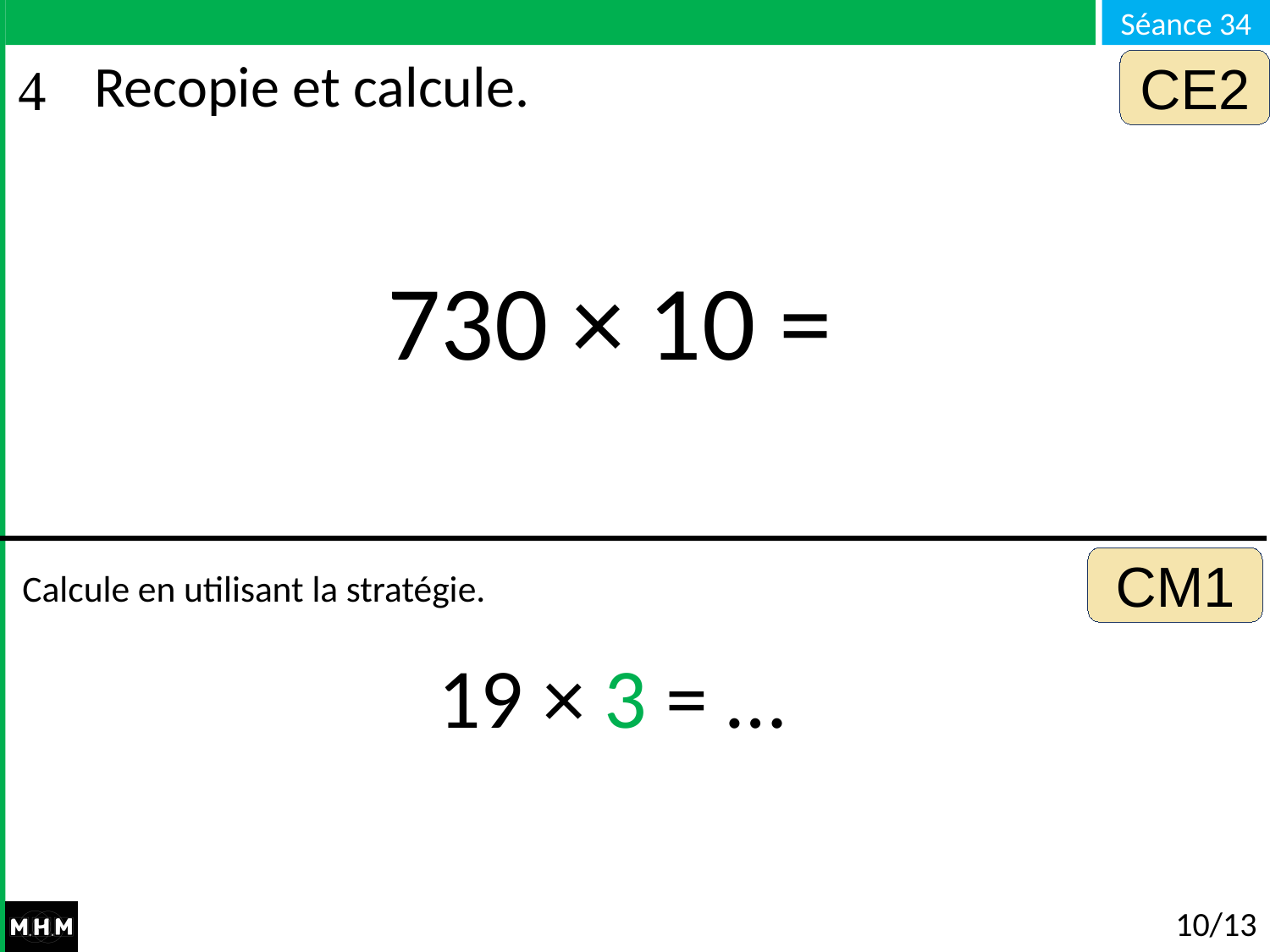

CE2
# Recopie et calcule.
730 × 10 =

CM1
Calcule en utilisant la stratégie.
19 × 3 = …
10/13